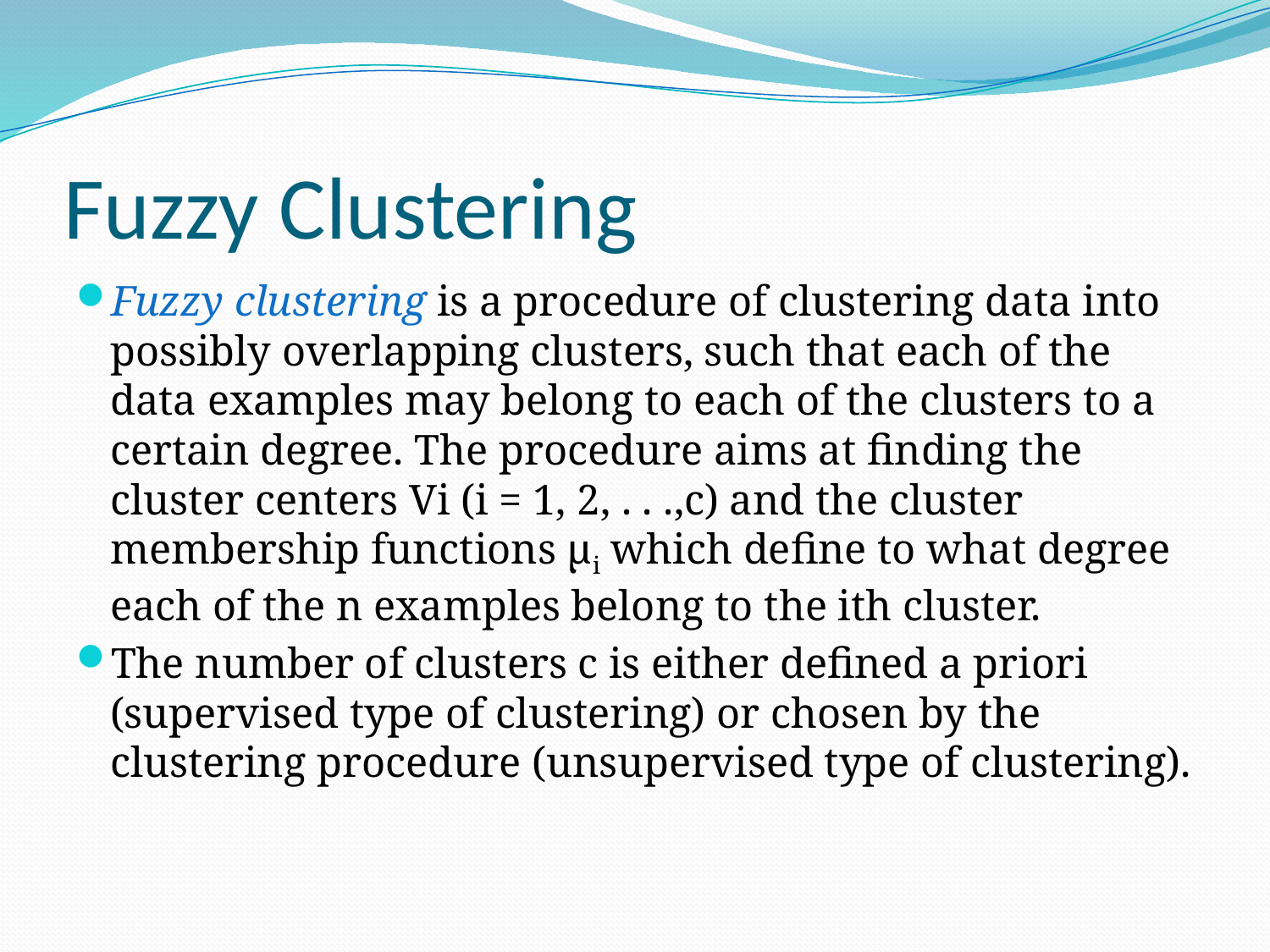

# Fuzzy Clustering
Fuzzy clustering is a procedure of clustering data into possibly overlapping clusters, such that each of the data examples may belong to each of the clusters to a certain degree. The procedure aims at finding the cluster centers Vi (i = 1, 2, . . .,c) and the cluster membership functions μi which define to what degree each of the n examples belong to the ith cluster.
The number of clusters c is either defined a priori (supervised type of clustering) or chosen by the clustering procedure (unsupervised type of clustering).